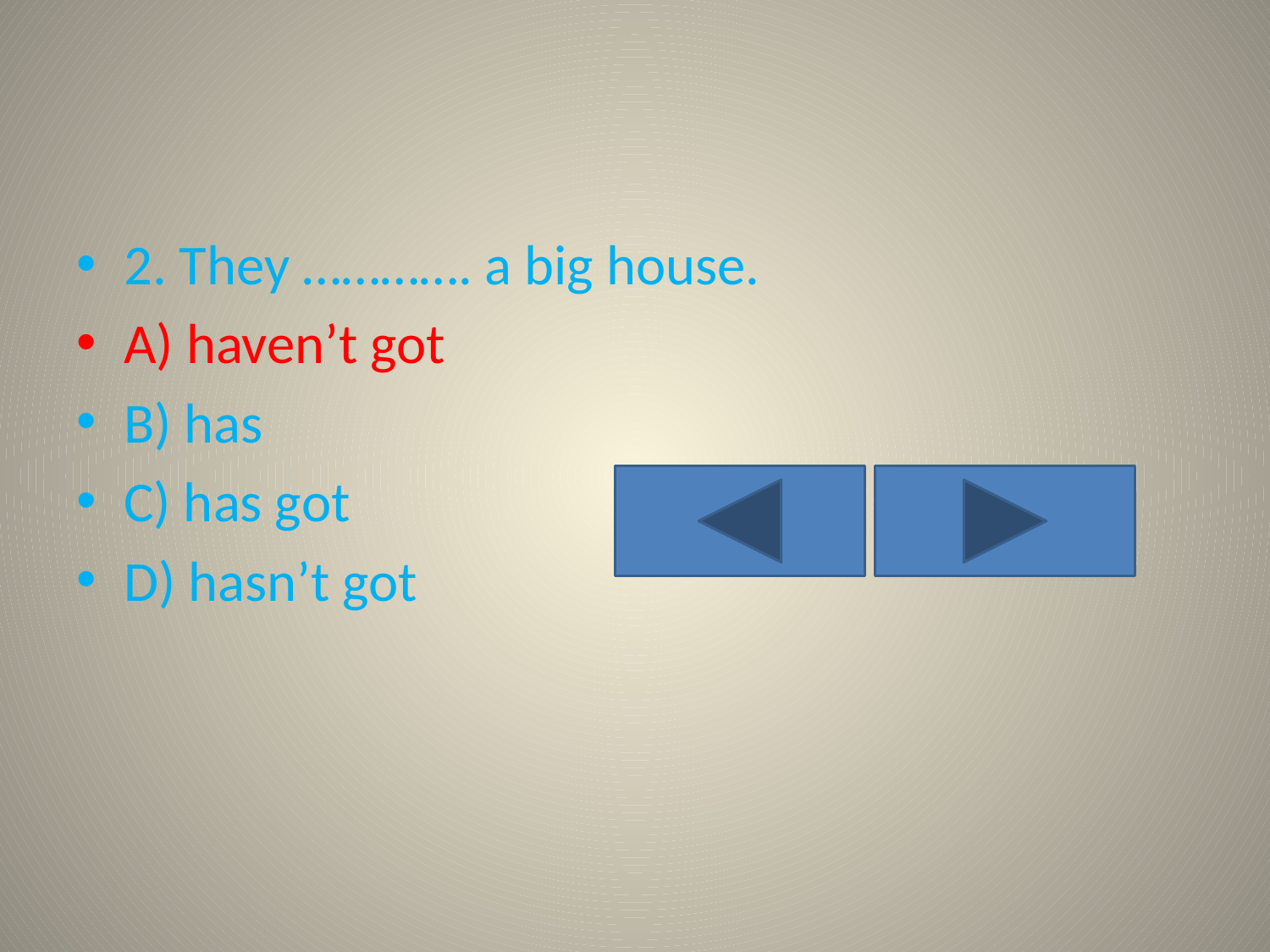

#
2. They …………. a big house.
A) haven’t got
B) has
C) has got
D) hasn’t got